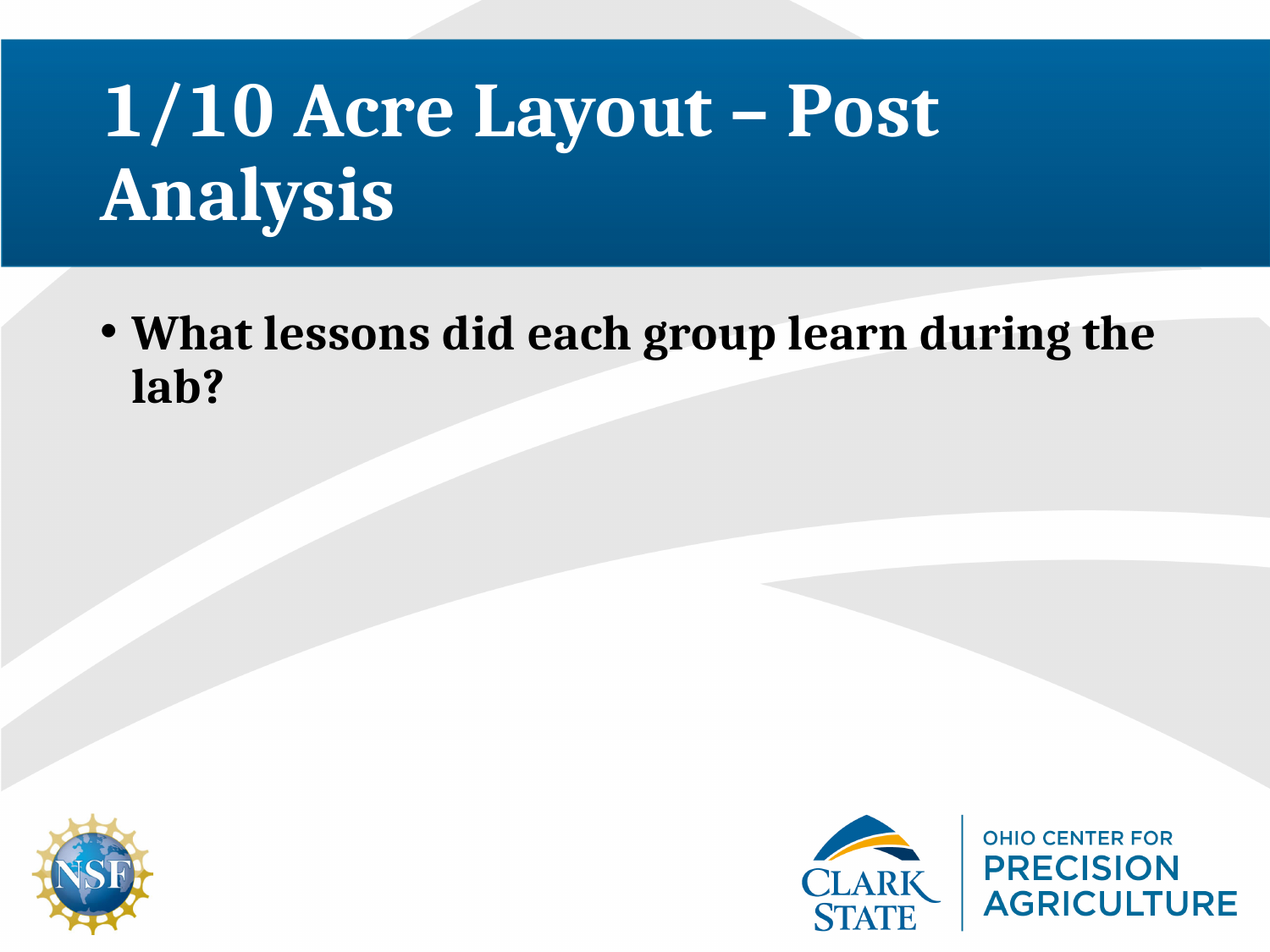

# 1/10 Acre Layout – Post Analysis
What lessons did each group learn during the lab?